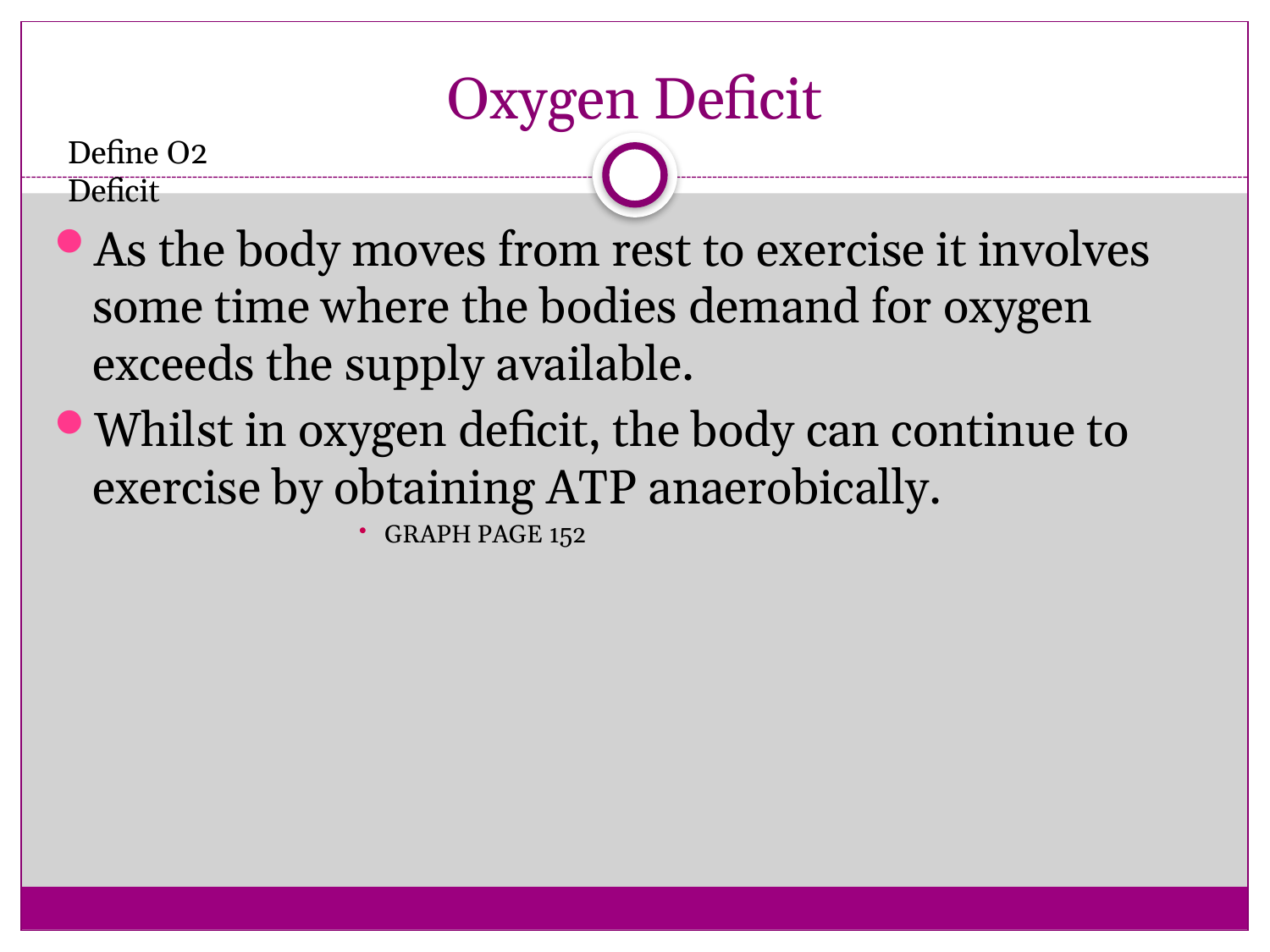

# Oxygen Deficit
Define O2 Deficit
As the body moves from rest to exercise it involves some time where the bodies demand for oxygen exceeds the supply available.
Whilst in oxygen deficit, the body can continue to exercise by obtaining ATP anaerobically.
Graph page 152